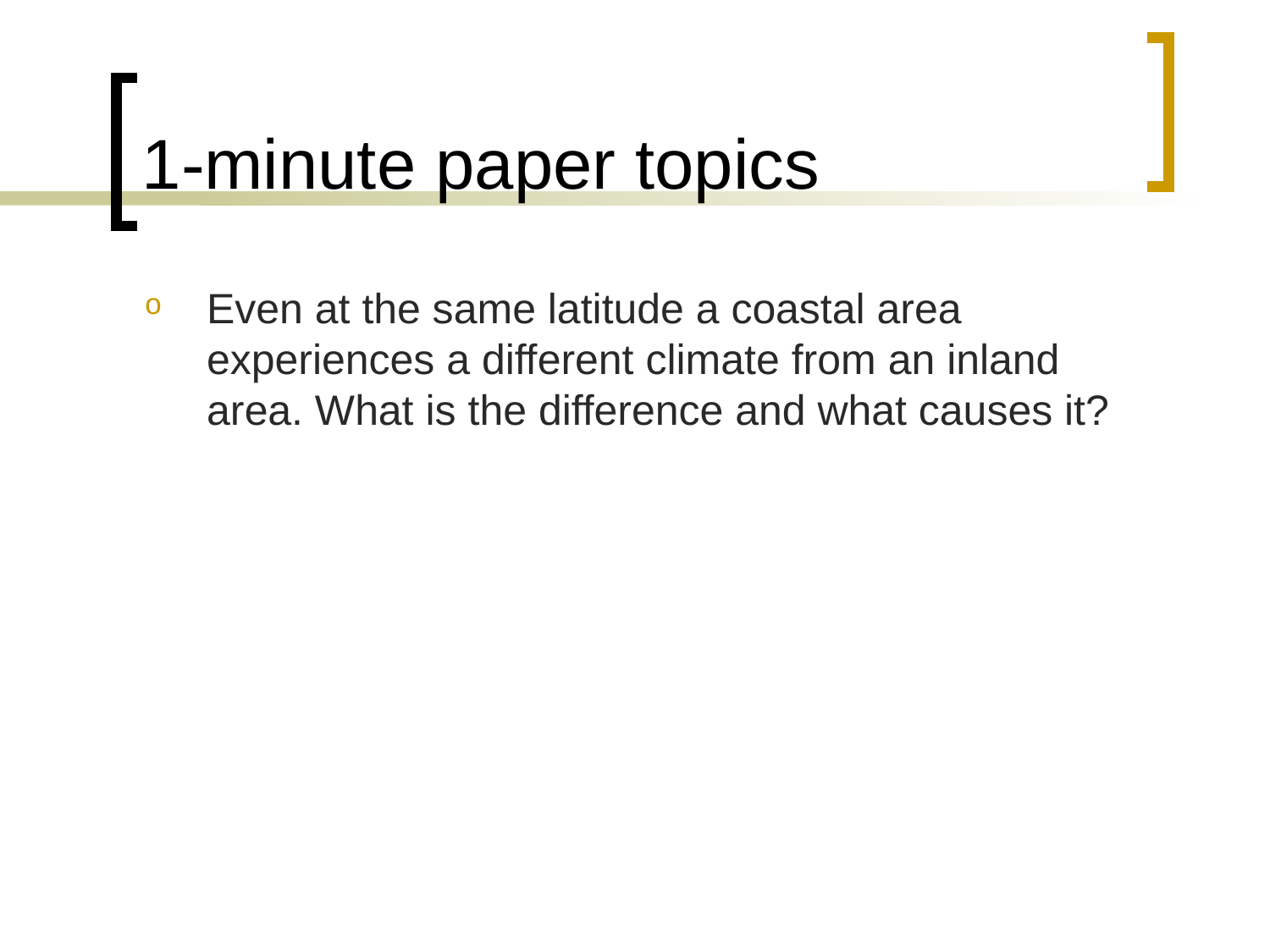

# 1-minute paper topics
Even at the same latitude a coastal area experiences a different climate from an inland area. What is the difference and what causes it?